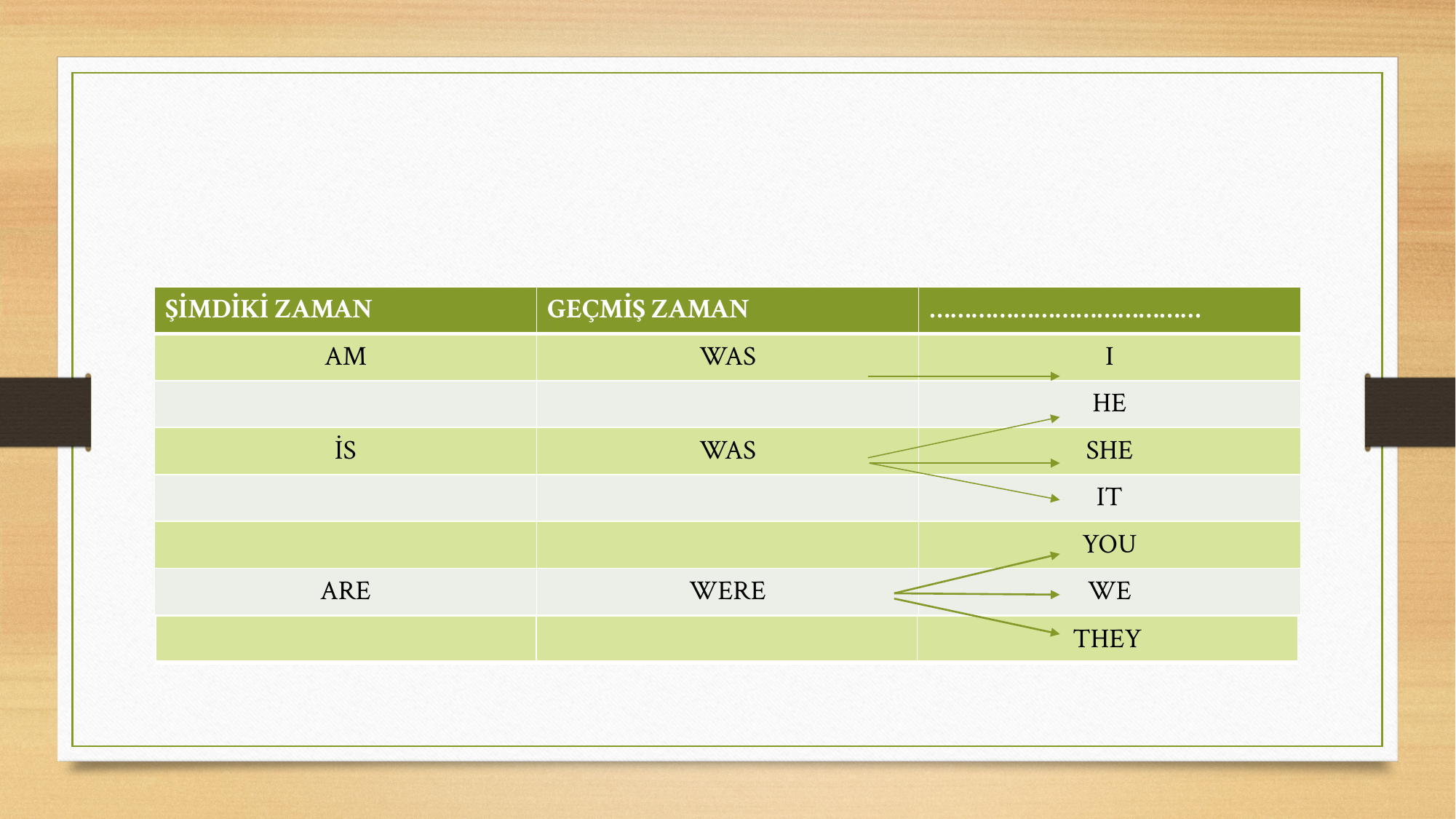

| ŞİMDİKİ ZAMAN | GEÇMİŞ ZAMAN | ………………………………… |
| --- | --- | --- |
| AM | WAS | I |
|  |  | HE |
| İS | WAS | SHE |
|  |  | IT |
|  |  | YOU |
| ARE | WERE | WE |
|  |  | THEY |
| --- | --- | --- |